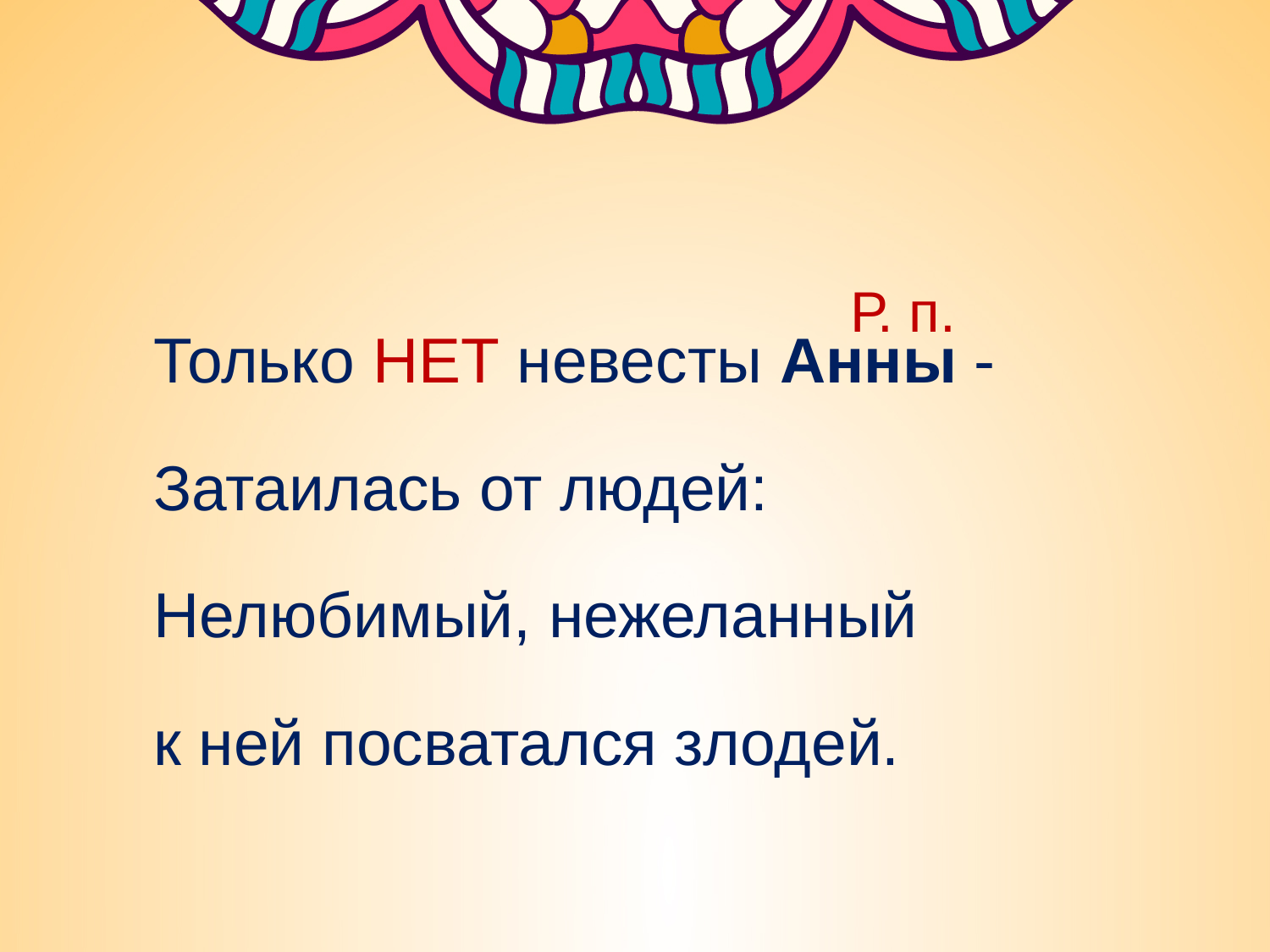

Р. п.
Только НЕТ невесты Анны -
Затаилась от людей:
Нелюбимый, нежеланный
к ней посватался злодей.